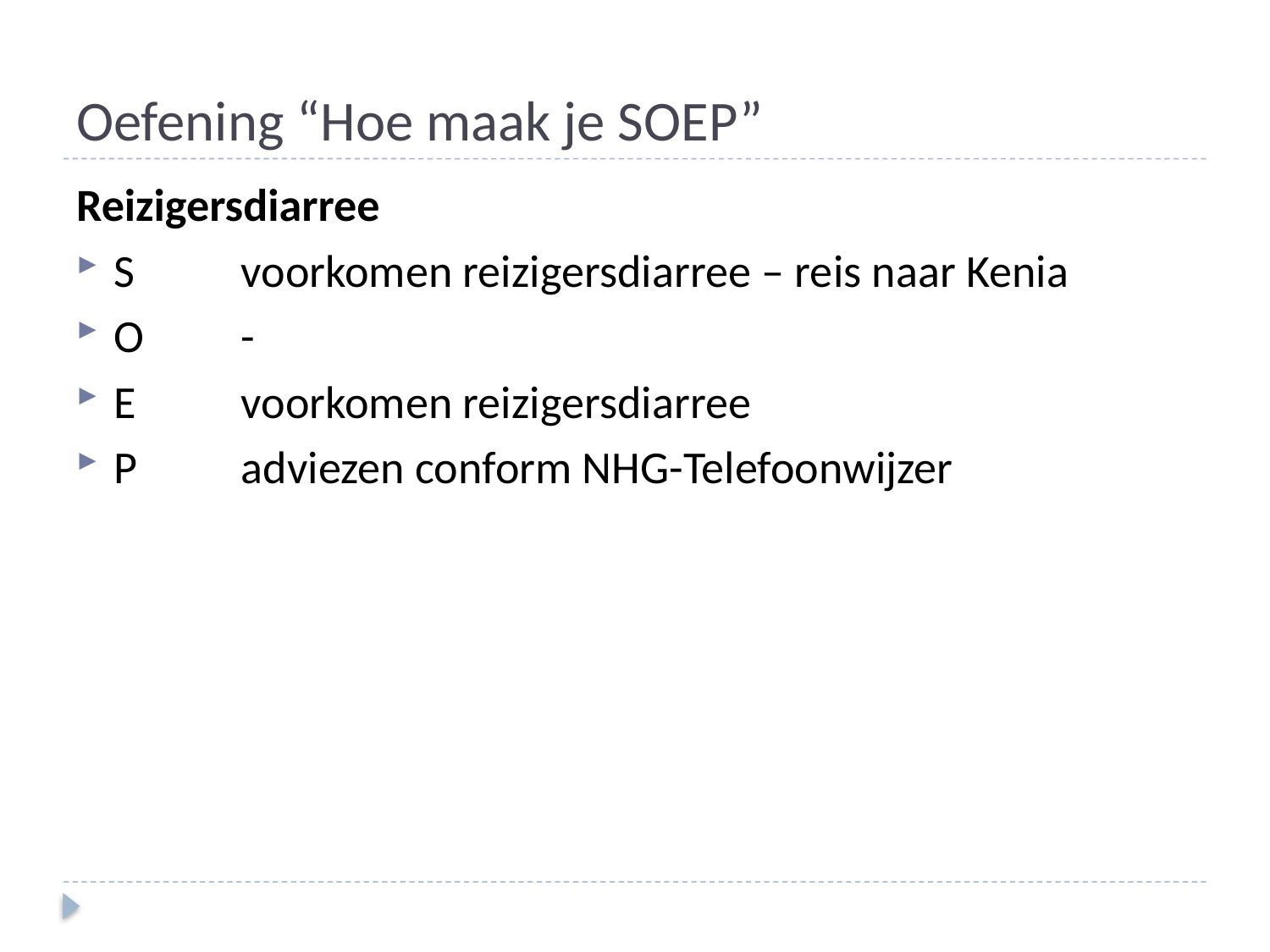

# Oefening “Hoe maak je SOEP”
Reizigersdiarree
S	voorkomen reizigersdiarree – reis naar Kenia
O	-
E	voorkomen reizigersdiarree
P 	adviezen conform NHG-Telefoonwijzer